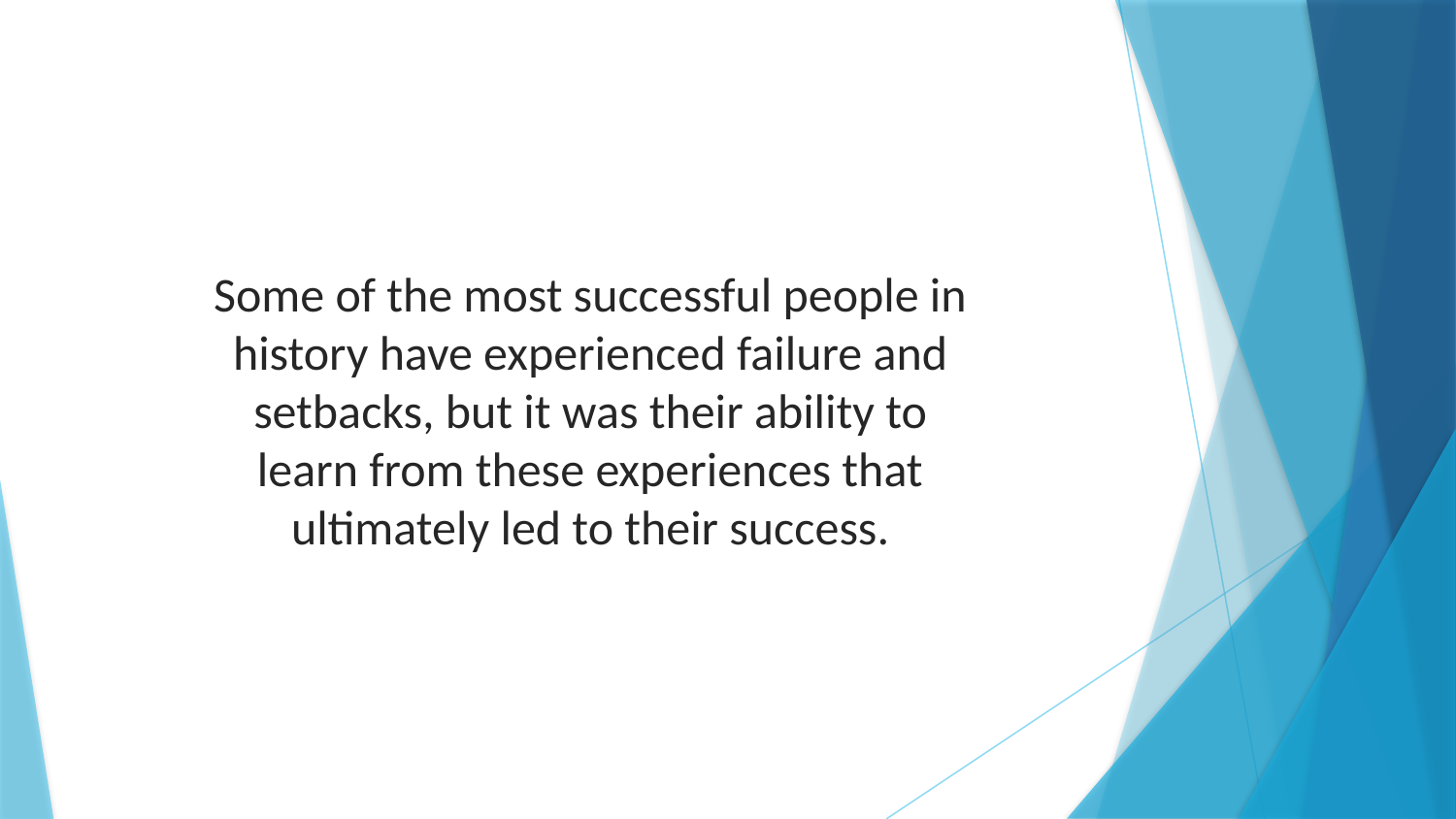

Some of the most successful people in history have experienced failure and setbacks, but it was their ability to learn from these experiences that ultimately led to their success.